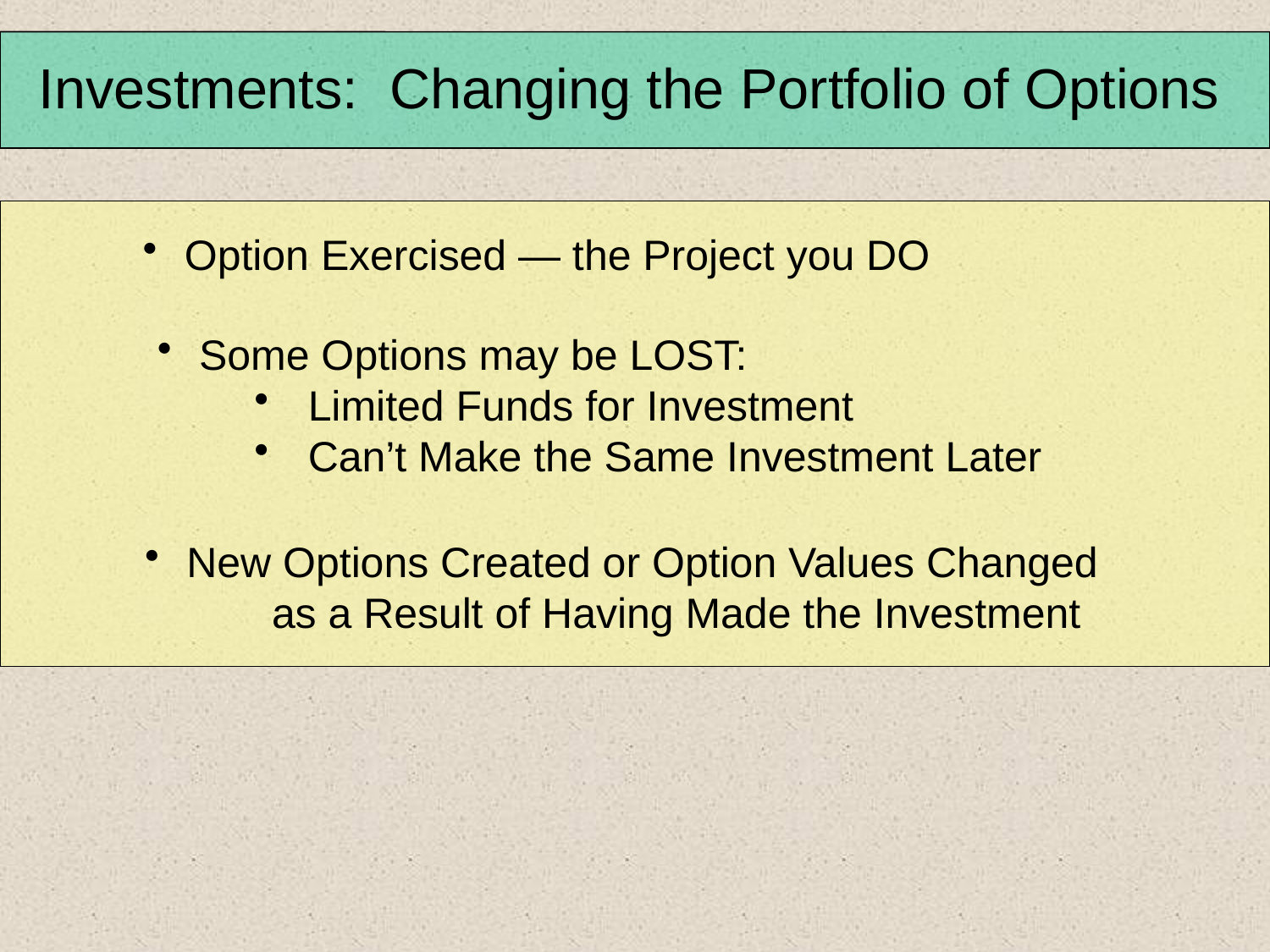

Investments:  Changing the Portfolio of Options

 Option Exercised — the Project you DO
 Some Options may be LOST:
  Limited Funds for Investment
  Can’t Make the Same Investment Later
 New Options Created or Option Values Changed
	as a Result of Having Made the Investment